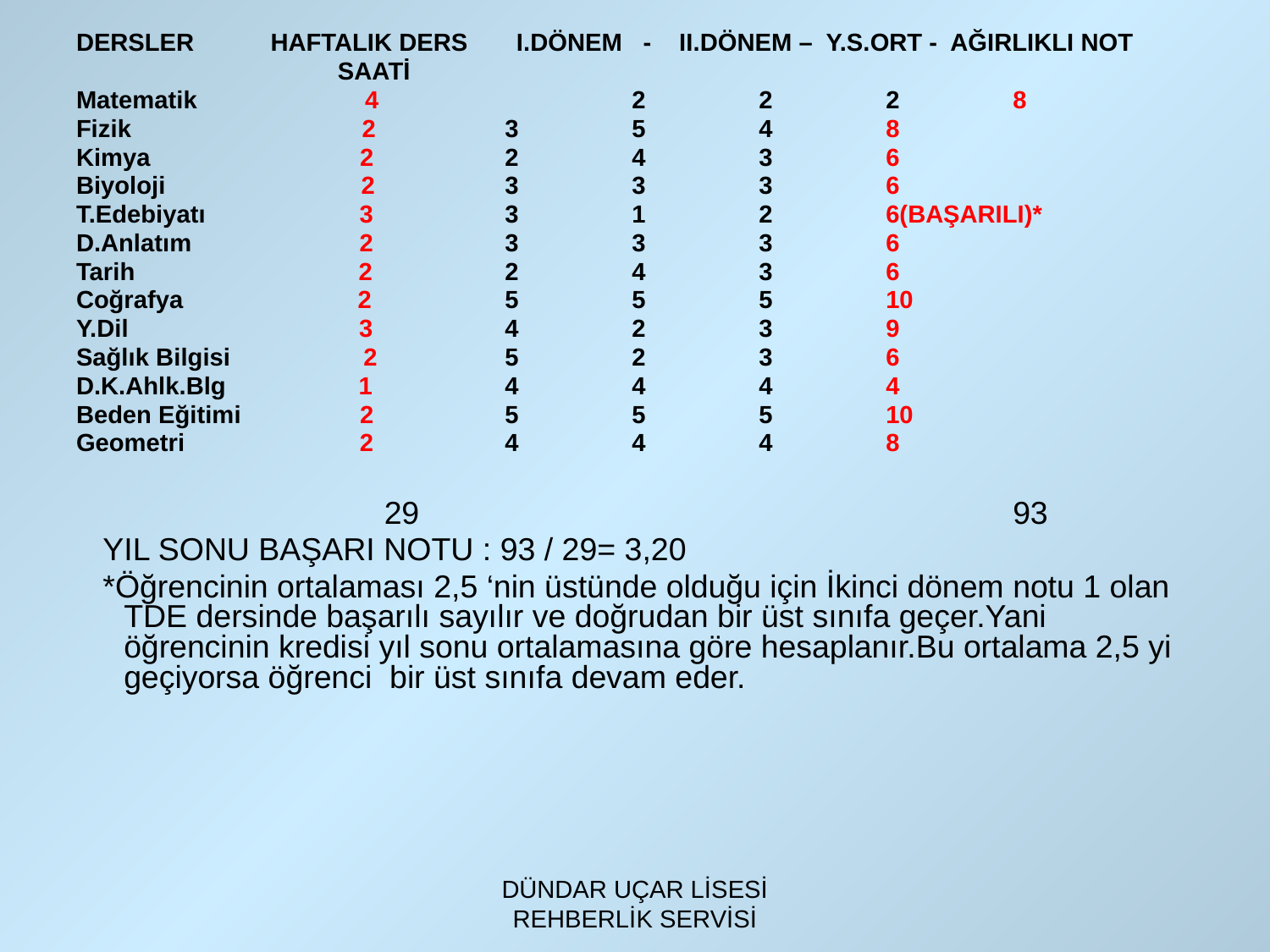

DERSLER           HAFTALIK DERS       I.DÖNEM   -    II.DÖNEM –  Y.S.ORT -  AĞIRLIKLI NOT
                SAATİ
Matematik                        4		2	2	2	8
Fizik                                 2		3	5	4	8
Kimya                              2		2	4	3	6
Biyoloji                            2		3	3	3	6
T.Edebiyatı                      3		3	1	2	6(BAŞARILI)*
D.Anlatım                        2		3	3	3	6
Tarih                                2		2	4	3	6
Coğrafya                         2		5	5	5	10
Y.Dil                                 3		4	2	3	9
Sağlık Bilgisi                   2		5	2	3	6
D.K.Ahlk.Blg                   1		4	4	4	4
Beden Eğitimi                 2		5	5	5	10
Geometri                         2		4	4	4	8

		               29					93
   YIL SONU BAŞARI NOTU : 93 / 29= 3,20
   *Öğrencinin ortalaması 2,5 ‘nin üstünde olduğu için İkinci dönem notu 1 olan TDE dersinde başarılı sayılır ve doğrudan bir üst sınıfa geçer.Yani öğrencinin kredisi yıl sonu ortalamasına göre hesaplanır.Bu ortalama 2,5 yi geçiyorsa öğrenci  bir üst sınıfa devam eder.
DÜNDAR UÇAR LİSESİ REHBERLİK SERVİSİ